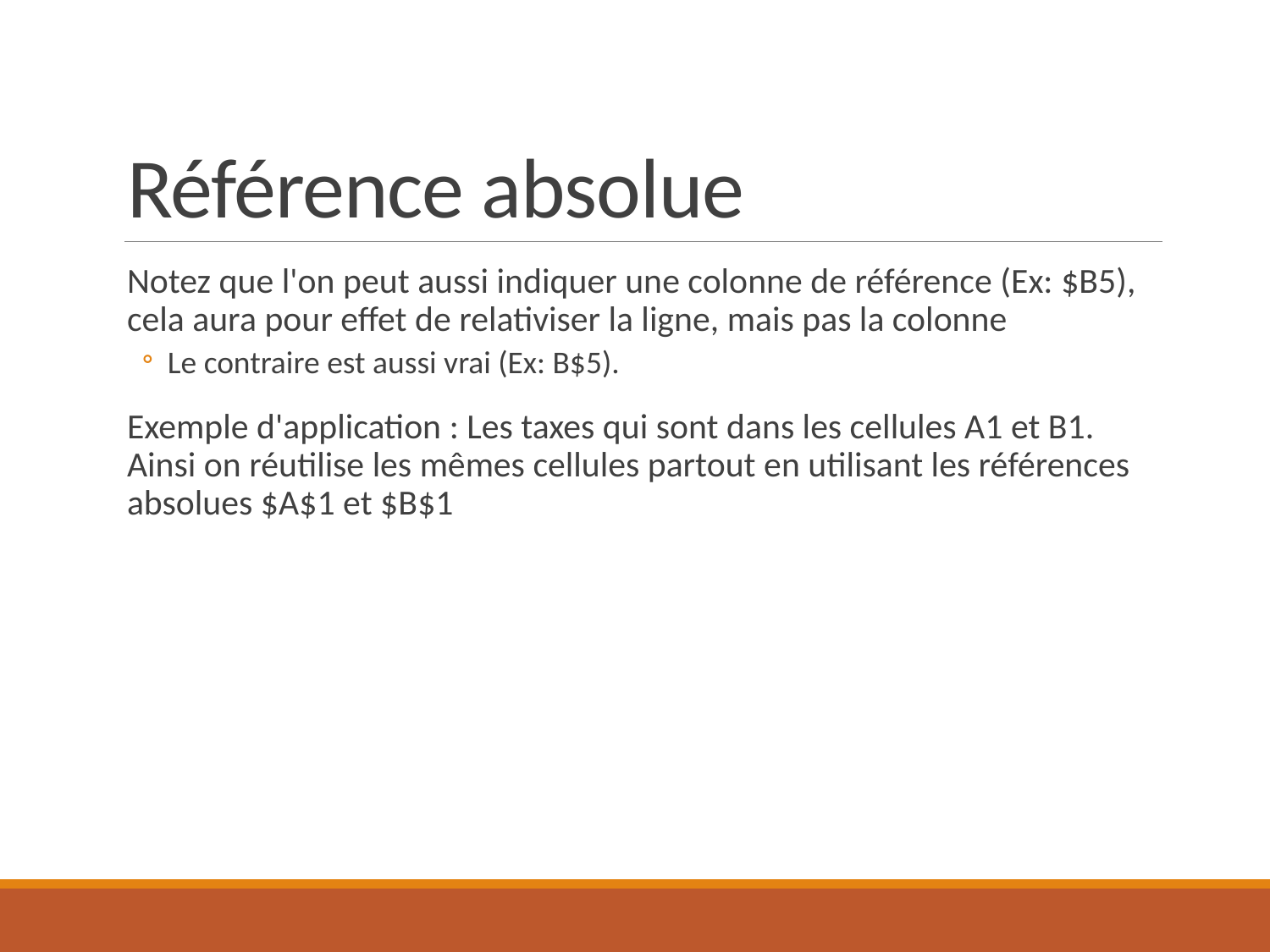

# Référence absolue
Notez que l'on peut aussi indiquer une colonne de référence (Ex: $B5), cela aura pour effet de relativiser la ligne, mais pas la colonne
Le contraire est aussi vrai (Ex: B$5).
Exemple d'application : Les taxes qui sont dans les cellules A1 et B1.  Ainsi on réutilise les mêmes cellules partout en utilisant les références absolues $A$1 et $B$1